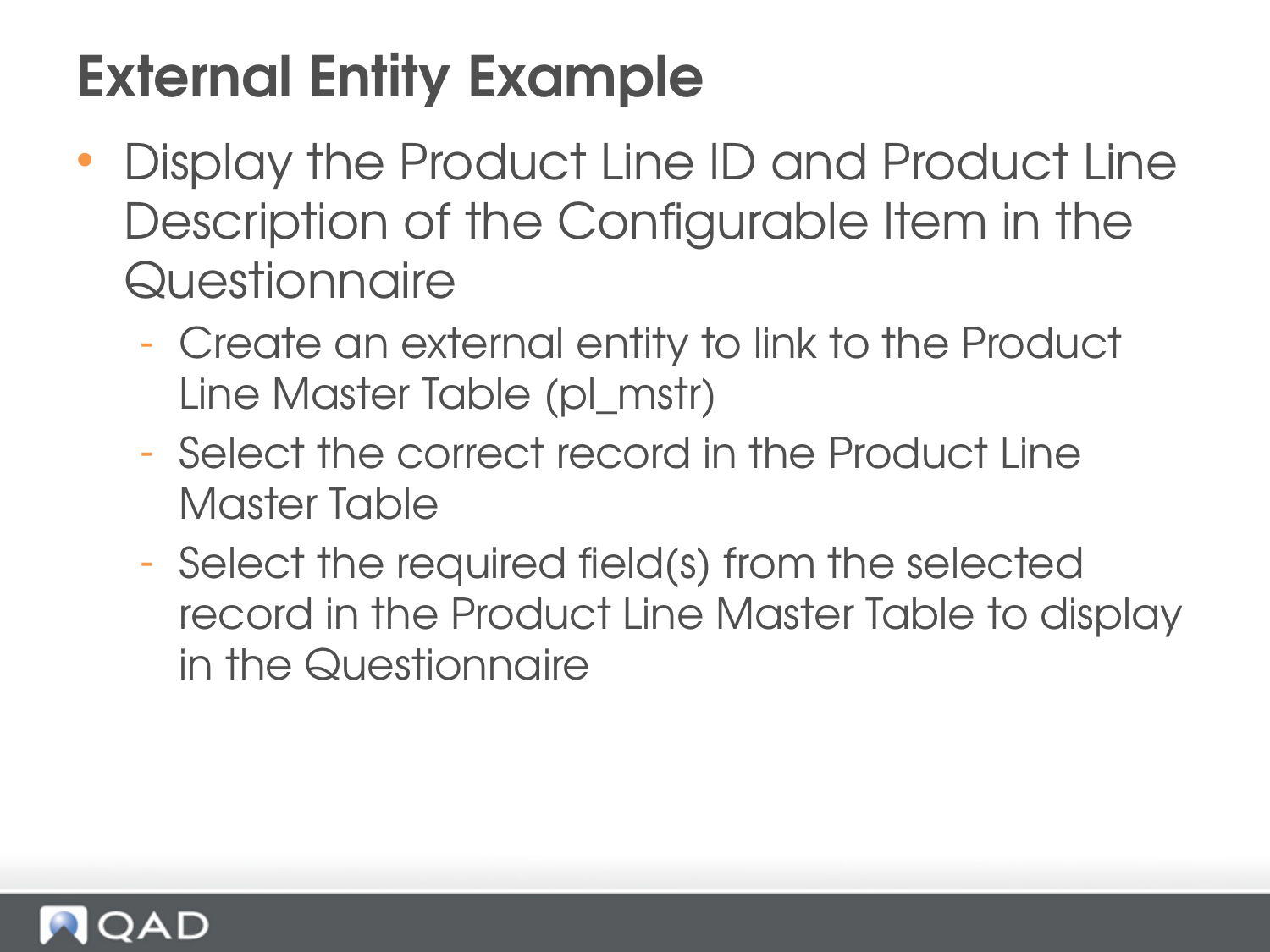

# External Entity Example
Display the Product Line ID and Product Line Description of the Configurable Item in the Questionnaire
Create an external entity to link to the Product Line Master Table (pl_mstr)
Select the correct record in the Product Line Master Table
Select the required field(s) from the selected record in the Product Line Master Table to display in the Questionnaire